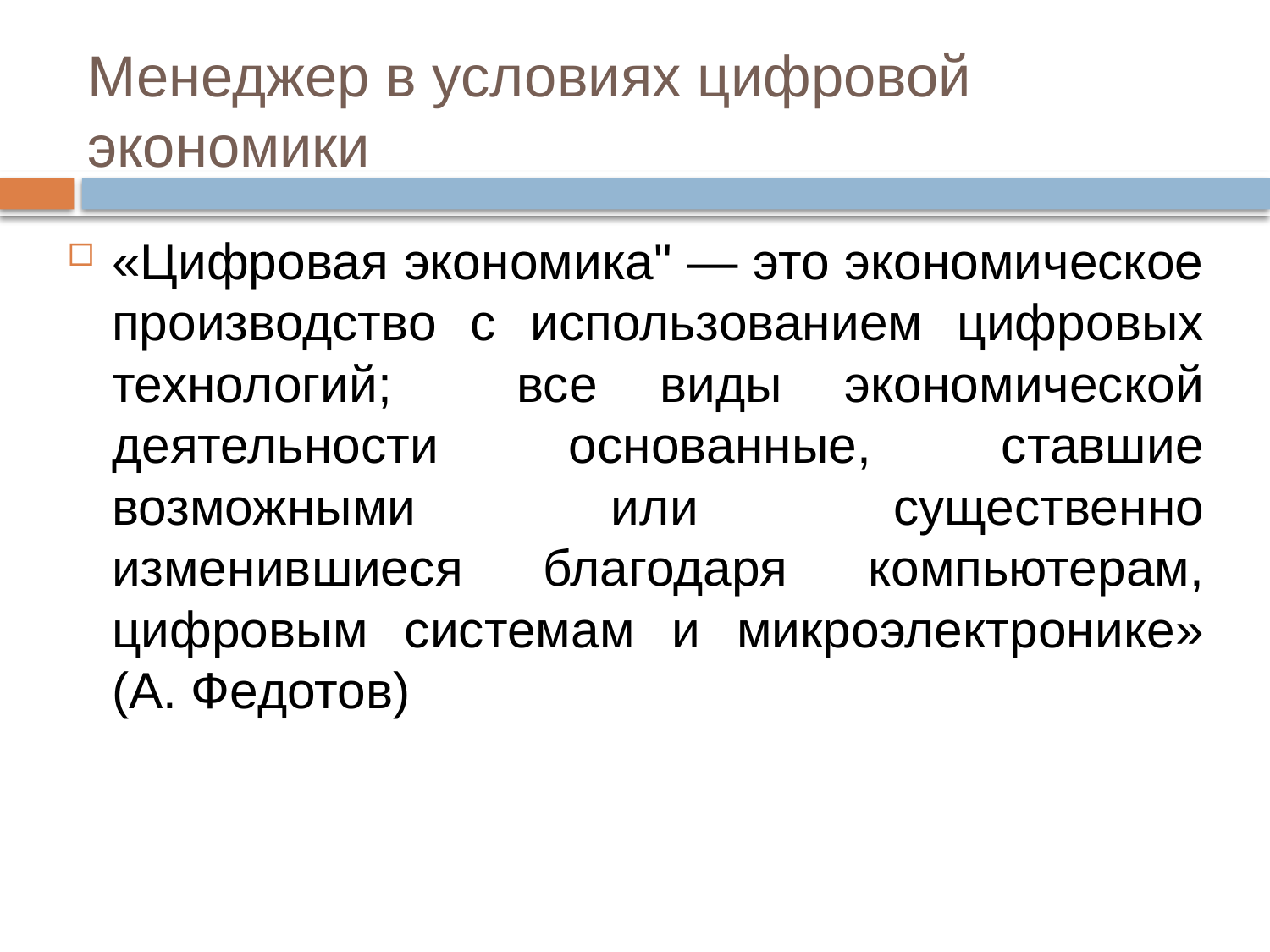

# Менеджер в условиях цифровой экономики
«Цифровая экономика" — это экономическое производство с использованием цифровых технологий;  все виды экономической деятельности основанные, ставшие возможными или существенно изменившиеся благодаря компьютерам, цифровым системам и микроэлектронике» (А. Федотов)